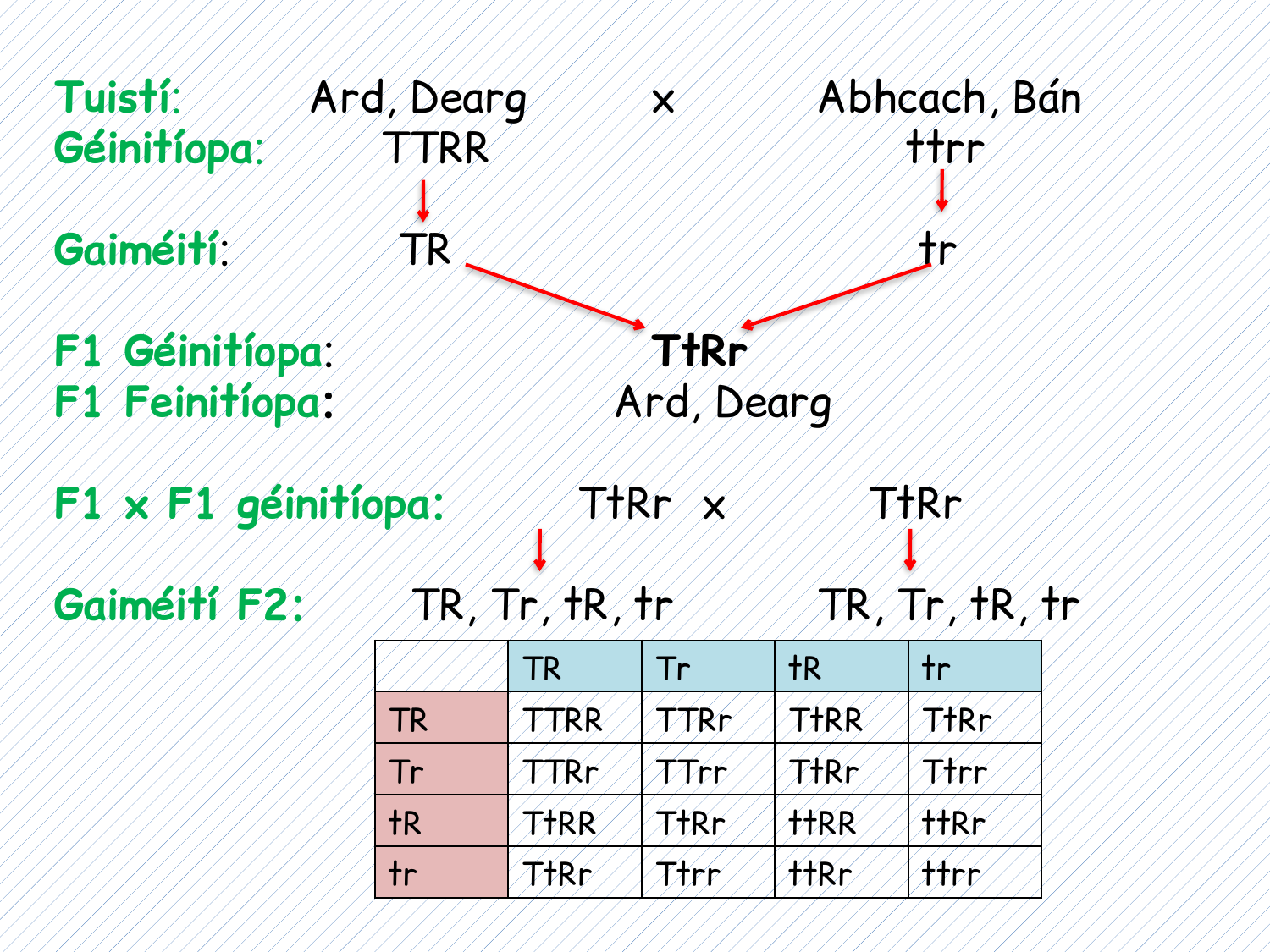

Tuistí:        	Ard, Dearg	       x		Abhcach, Bán
Géinitíopa:         TTRR			       ttrr

Gaiméití:	       TR			        tr

F1 Géinitíopa:		       TtRr
F1 Feinitíopa:		    Ard, Dearg

F1 x F1 géinitíopa:       TtRr	 x 	    TtRr

Gaiméití F2:	        TR, Tr, tR, tr		TR, Tr, tR, tr
|  | TR | Tr | tR | tr |
| --- | --- | --- | --- | --- |
| TR | TTRR | TTRr | TtRR | TtRr |
| Tr | TTRr | TTrr | TtRr | Ttrr |
| tR | TtRR | TtRr | ttRR | ttRr |
| tr | TtRr | Ttrr | ttRr | ttrr |